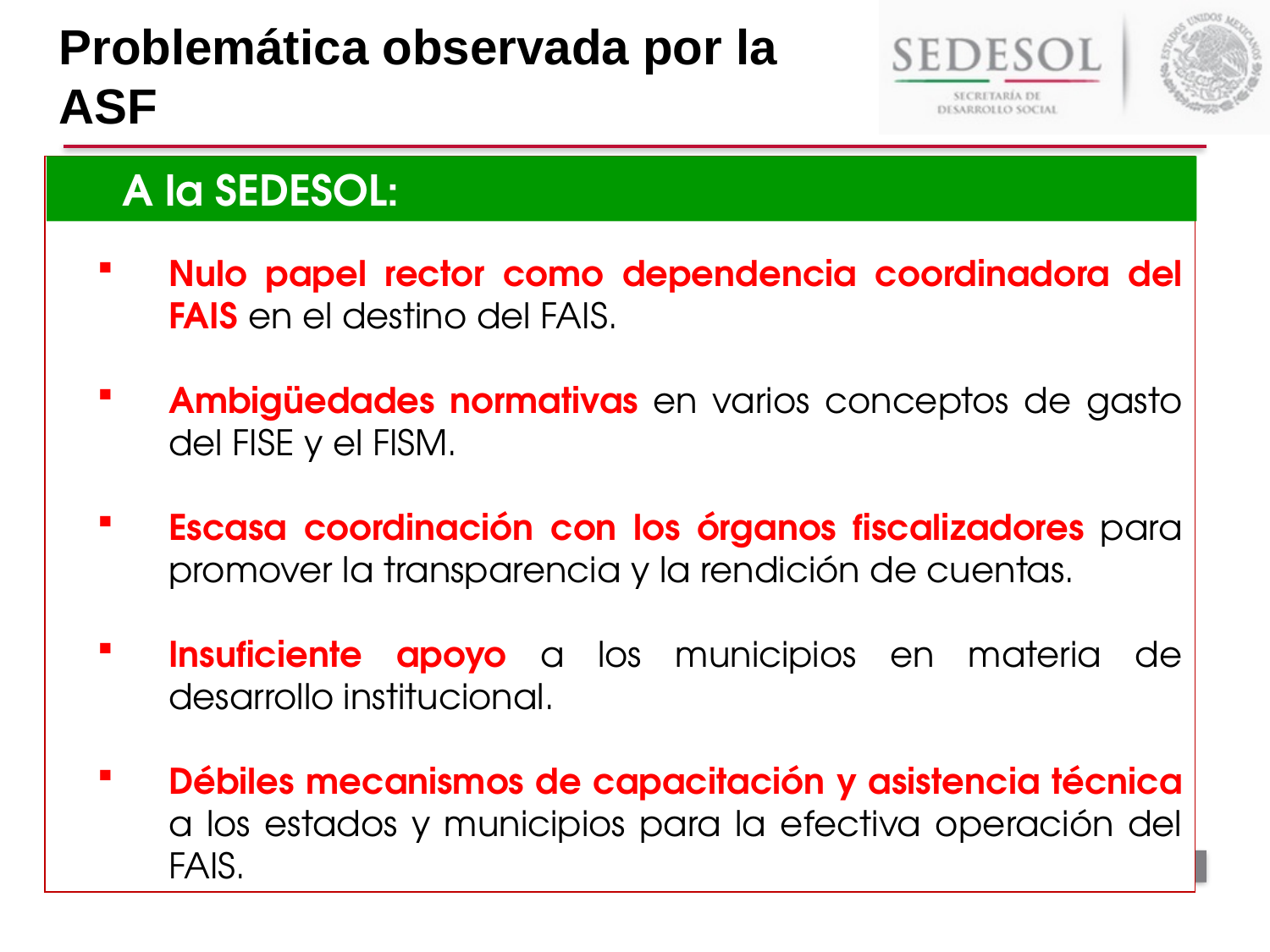

Problemática observada por la ASF

Nulo papel rector como dependencia coordinadora del FAIS en el destino del FAIS.
Ambigüedades normativas en varios conceptos de gasto del FISE y el FISM.
Escasa coordinación con los órganos fiscalizadores para promover la transparencia y la rendición de cuentas.
Insuficiente apoyo a los municipios en materia de desarrollo institucional.
Débiles mecanismos de capacitación y asistencia técnica a los estados y municipios para la efectiva operación del FAIS.
A la SEDESOL: